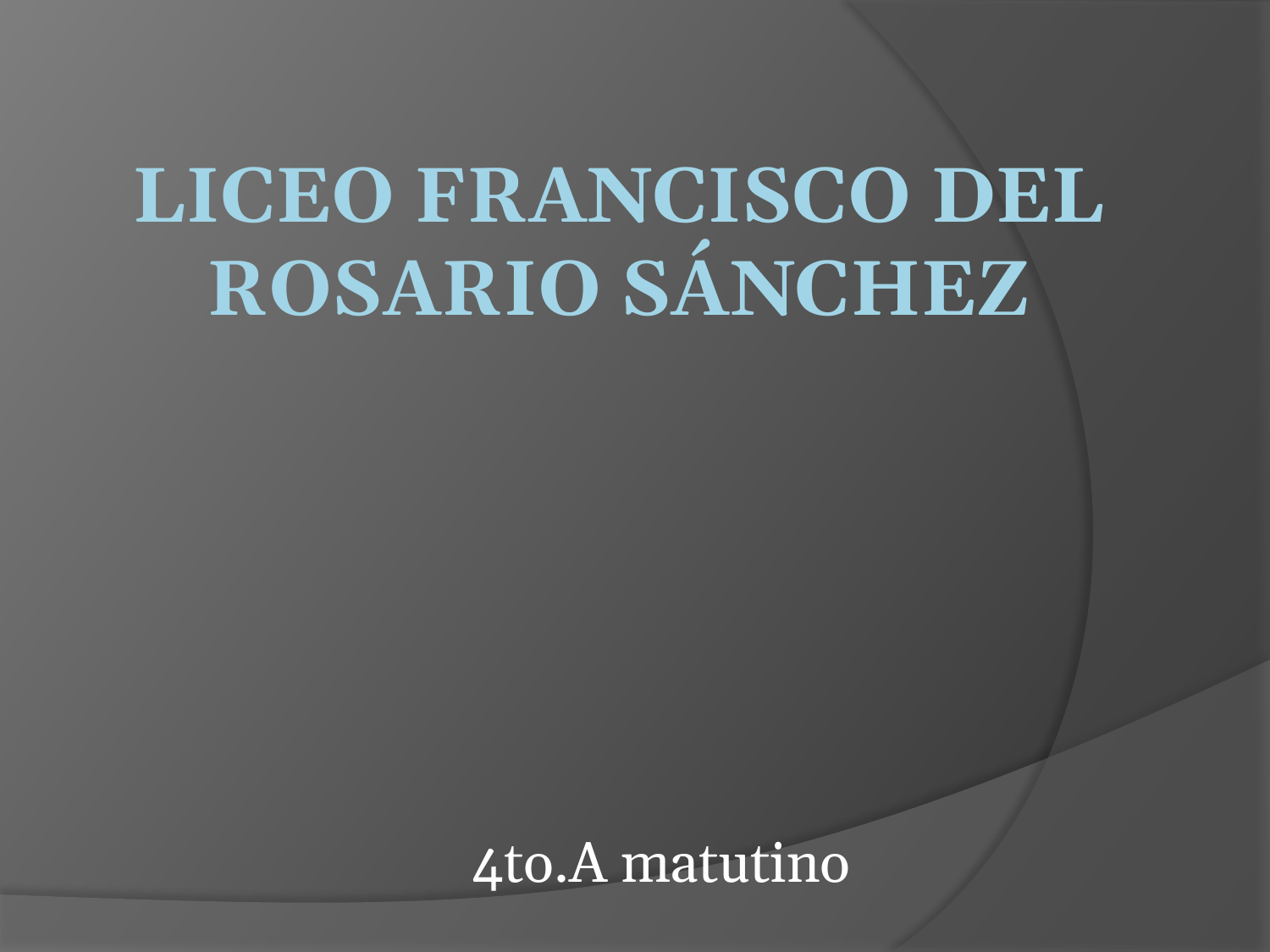

# Liceo francisco del rosario Sánchez
4to.A matutino